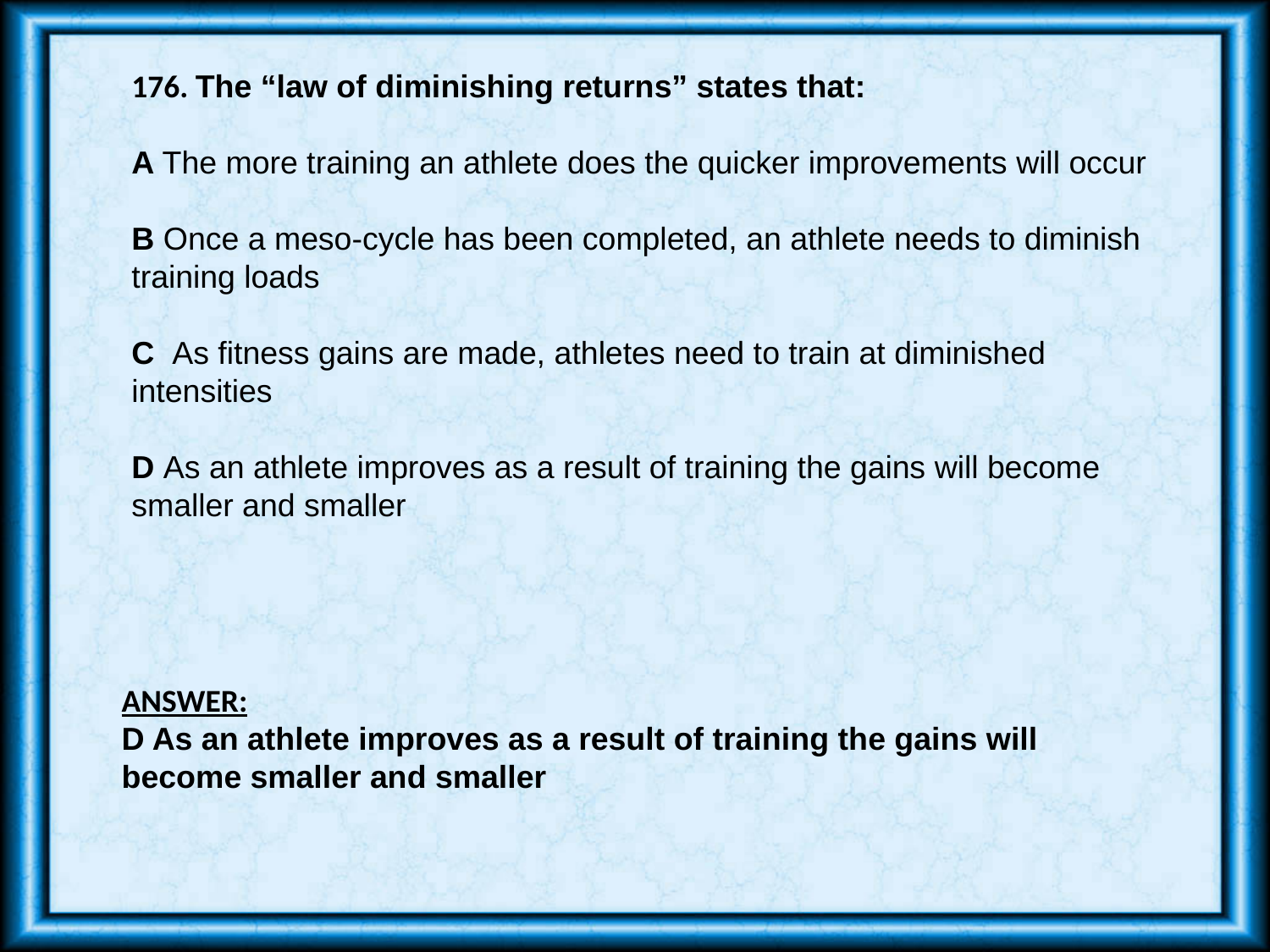

176. The “law of diminishing returns” states that:

A The more training an athlete does the quicker improvements will occur

B Once a meso-cycle has been completed, an athlete needs to diminish training loads

C  As fitness gains are made, athletes need to train at diminished intensities

D As an athlete improves as a result of training the gains will become smaller and smaller

ANSWER:
D As an athlete improves as a result of training the gains will become smaller and smaller